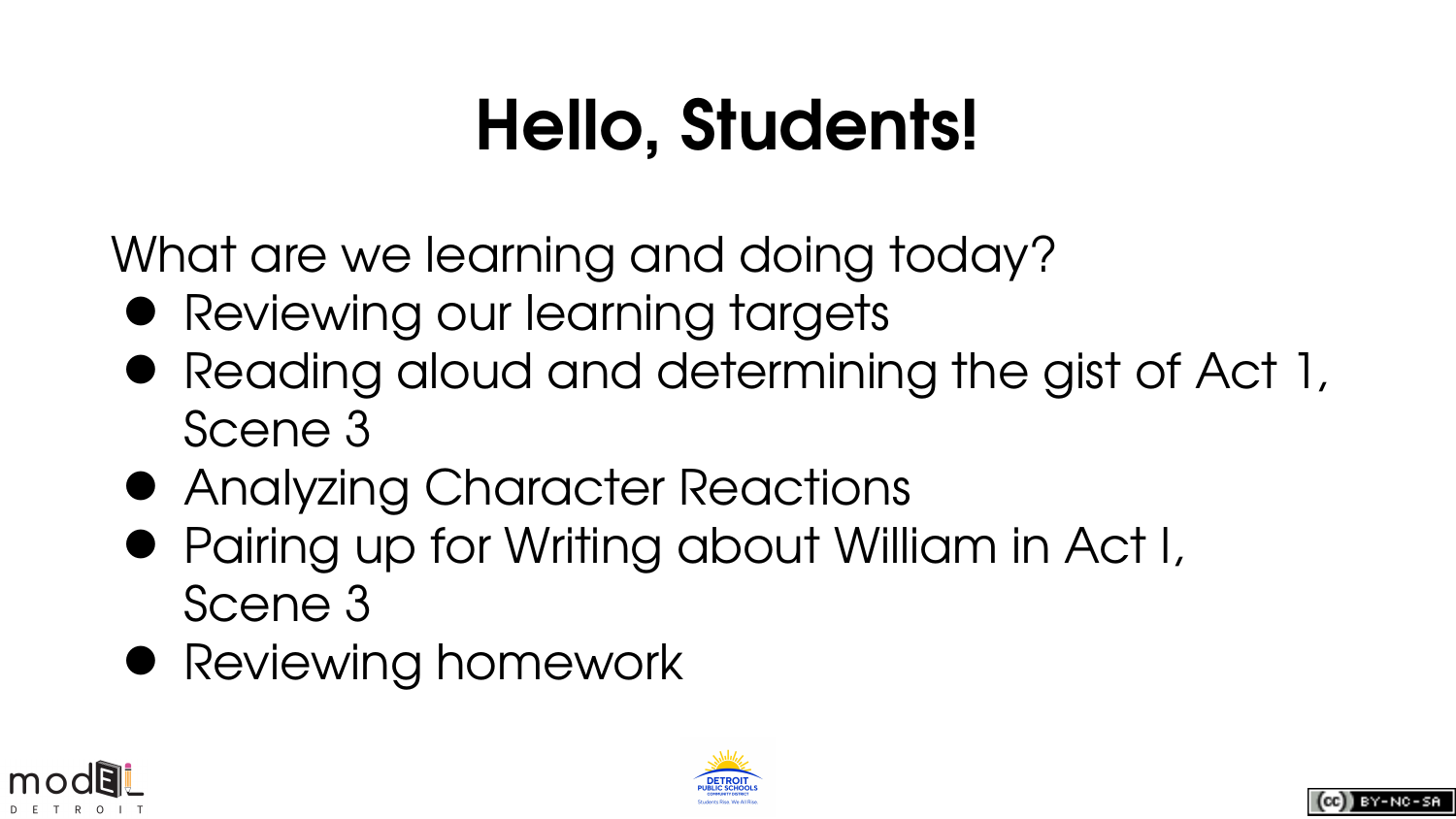

# Hello, Students!
What are we learning and doing today?
Reviewing our learning targets
Reading aloud and determining the gist of Act 1, Scene 3
Analyzing Character Reactions
Pairing up for Writing about William in Act I, Scene 3
Reviewing homework